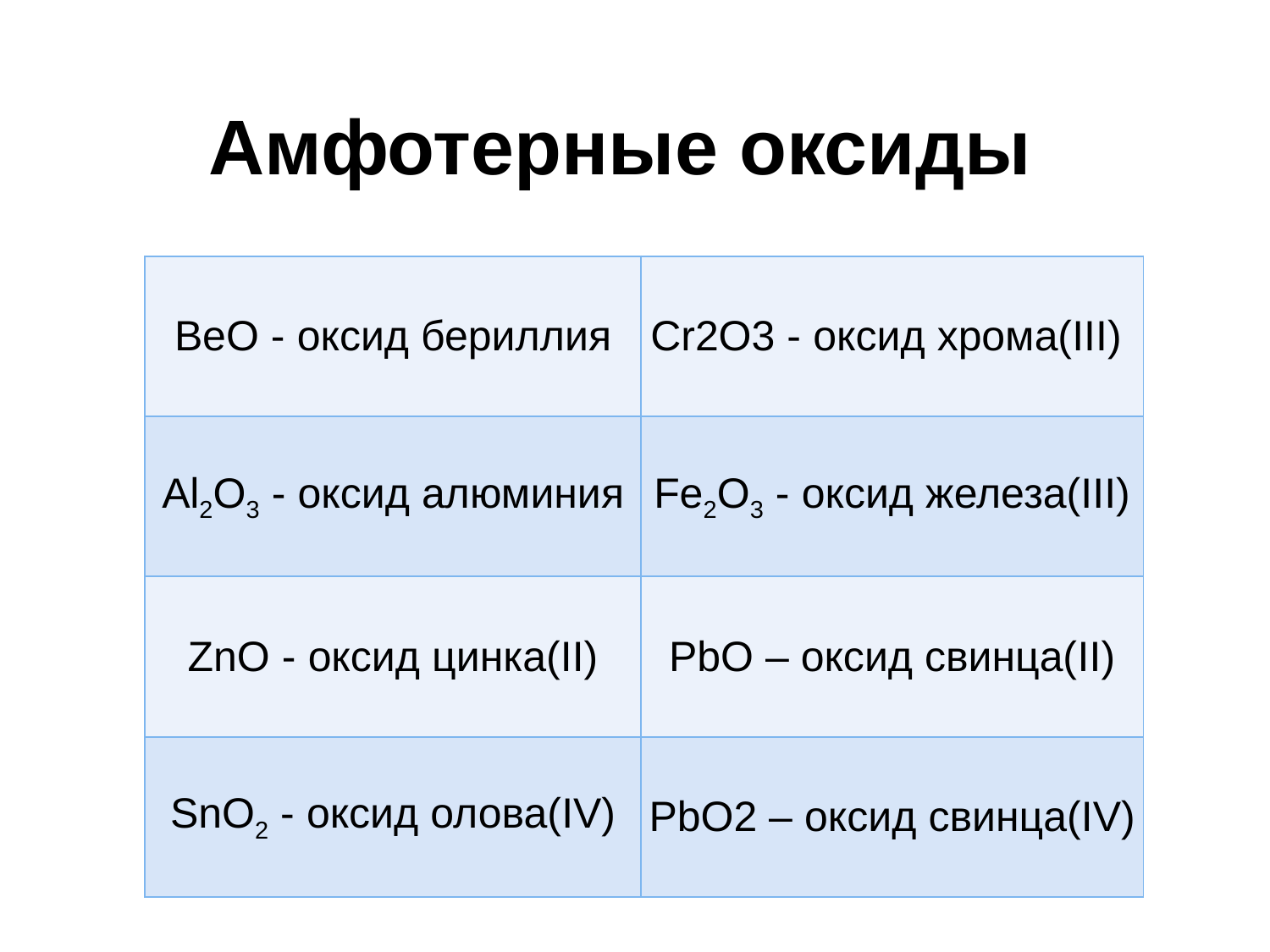

# Амфотерные оксиды
| BeO - оксид бериллия | Cr2O3 - оксид хрома(III) |
| --- | --- |
| Al2O3 - оксид алюминия | Fe2O3 - оксид железа(III) |
| ZnO - оксид цинка(II) | PbO – оксид свинца(II) |
| SnO2 - оксид олова(IV) | PbO2 – оксид свинца(IV) |